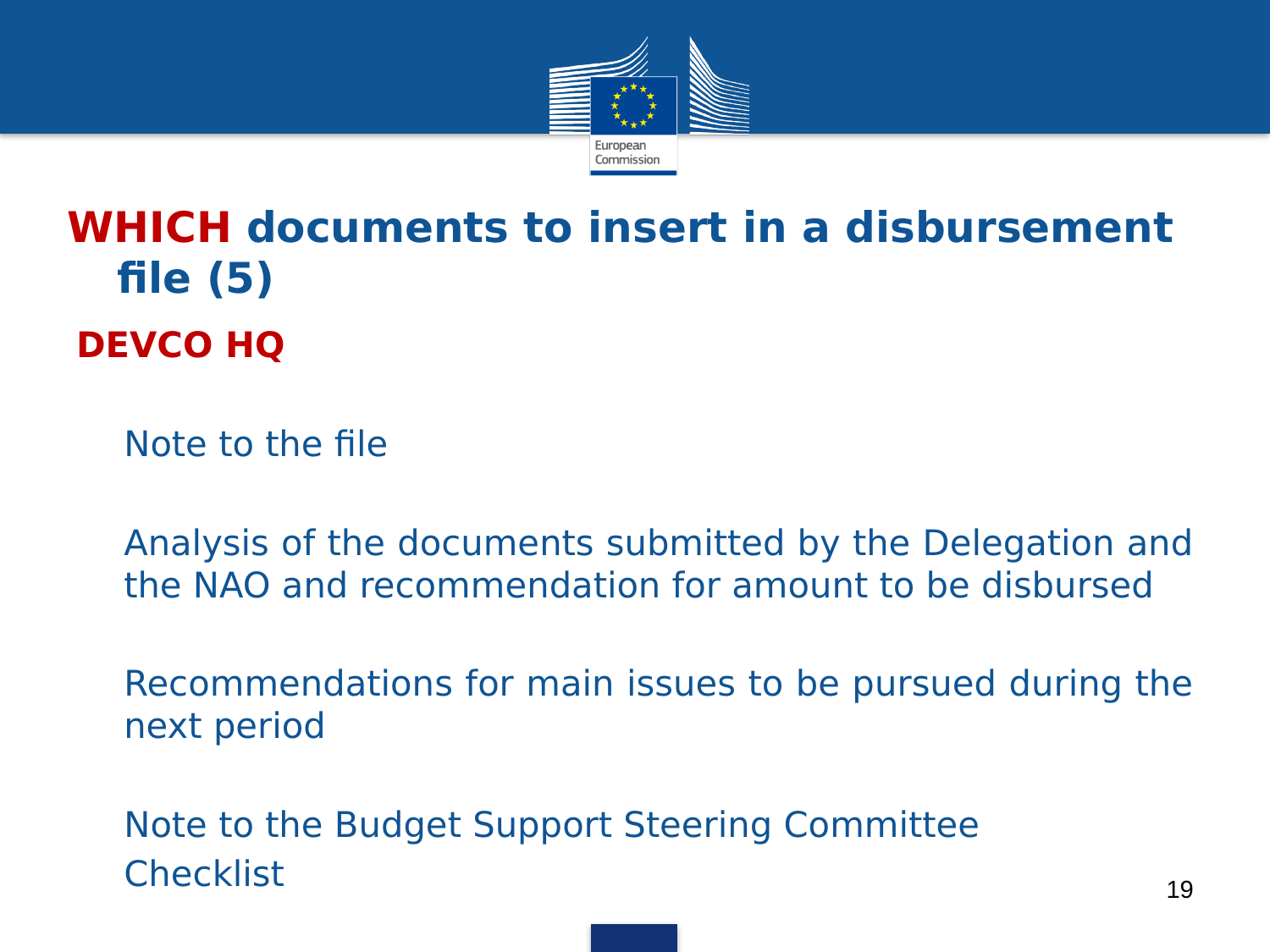

# WHICH documents to insert in a disbursement file (5)
DEVCO HQ

Note to the file

Analysis of the documents submitted by the Delegation and the NAO and recommendation for amount to be disbursed

Recommendations for main issues to be pursued during the next period

Note to the Budget Support Steering Committee
Checklist
19